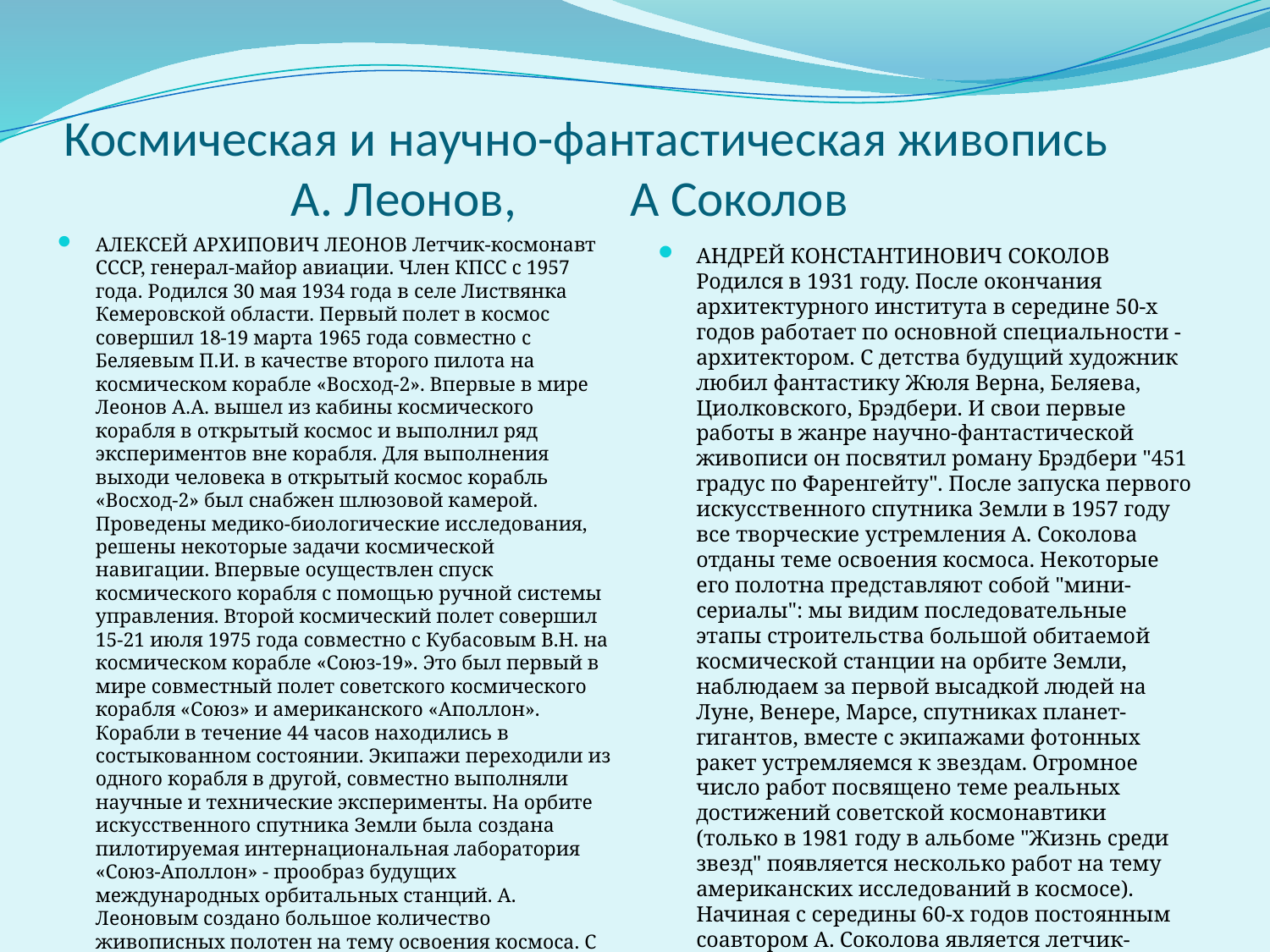

# Космическая и научно-фантастическая живопись А. Леонов,          А Соколов
АЛЕКСЕЙ АРХИПОВИЧ ЛЕОНОВ Летчик-космонавт СССР, генерал-майор авиации. Член КПСС с 1957 года. Родился 30 мая 1934 года в селе Листвянка Кемеровской области. Первый полет в космос совершил 18-19 марта 1965 года совместно с Беляевым П.И. в качестве второго пилота на космическом корабле «Восход-2». Впервые в мире Леонов А.А. вышел из кабины космического корабля в открытый космос и выполнил ряд экспериментов вне корабля. Для выполнения выходи человека в открытый космос корабль «Восход-2» был снабжен шлюзовой камерой. Проведены медико-биологические исследования, решены некоторые задачи космической навигации. Впервые осуществлен спуск космического корабля с помощью ручной системы управления. Второй космический полет совершил 15-21 июля 1975 года совместно с Кубасовым В.Н. на космическом корабле «Союз-19». Это был первый в мире совместный полет советского космического корабля «Союз» и американского «Аполлон». Корабли в течение 44 часов находились в состыкованном состоянии. Экипажи переходили из одного корабля в другой, совместно выполняли научные и технические эксперименты. На орбите искусственного спутника Земли была создана пилотируемая интернациональная лаборатория «Союз-Аполлон» - прообраз будущих международных орбитальных станций. А. Леоновым создано большое количество живописных полотен на тему освоения космоса. С середины 60-х годов он является постоянным соавтором художника-фантаста А. Соколова
АНДРЕЙ КОНСТАНТИНОВИЧ СОКОЛОВ Родился в 1931 году. После окончания архитектурного института в середине 50-х годов работает по основной специальности - архитектором. С детства будущий художник любил фантастику Жюля Верна, Беляева, Циолковского, Брэдбери. И свои первые работы в жанре научно-фантастической живописи он посвятил роману Брэдбери "451 градус по Фаренгейту". После запуска первого искусственного спутника Земли в 1957 году все творческие устремления А. Соколова отданы теме освоения космоса. Некоторые его полотна представляют собой "мини-сериалы": мы видим последовательные этапы строительства большой обитаемой космической станции на орбите Земли, наблюдаем за первой высадкой людей на Луне, Венере, Марсе, спутниках планет-гигантов, вместе с экипажами фотонных ракет устремляемся к звездам. Огромное число работ посвящено теме реальных достижений советской космонавтики (только в 1981 году в альбоме "Жизнь среди звезд" появляется несколько работ на тему американских исследований в космосе). Начиная с середины 60-х годов постоянным соавтором А. Соколова является летчик-космонавт СССР А. Леонов.